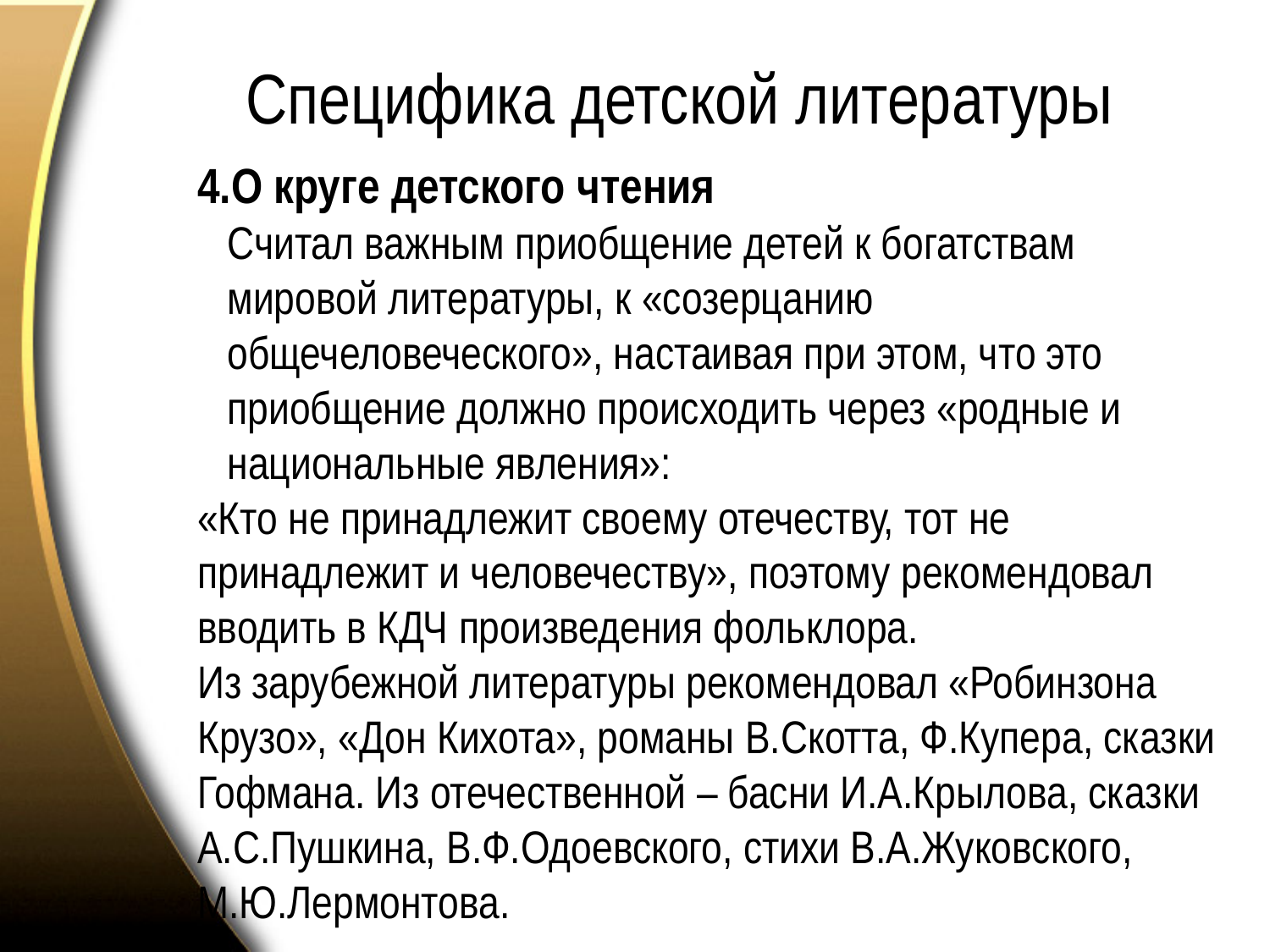

# Специфика детской литературы
О круге детского чтения
Считал важным приобщение детей к богатствам мировой литературы, к «созерцанию общечеловеческого», настаивая при этом, что это приобщение должно происходить через «родные и национальные явления»:
«Кто не принадлежит своему отечеству, тот не принадлежит и человечеству», поэтому рекомендовал вводить в КДЧ произведения фольклора.
Из зарубежной литературы рекомендовал «Робинзона Крузо», «Дон Кихота», романы В.Скотта, Ф.Купера, сказки Гофмана. Из отечественной – басни И.А.Крылова, сказки А.С.Пушкина, В.Ф.Одоевского, стихи В.А.Жуковского, М.Ю.Лермонтова.